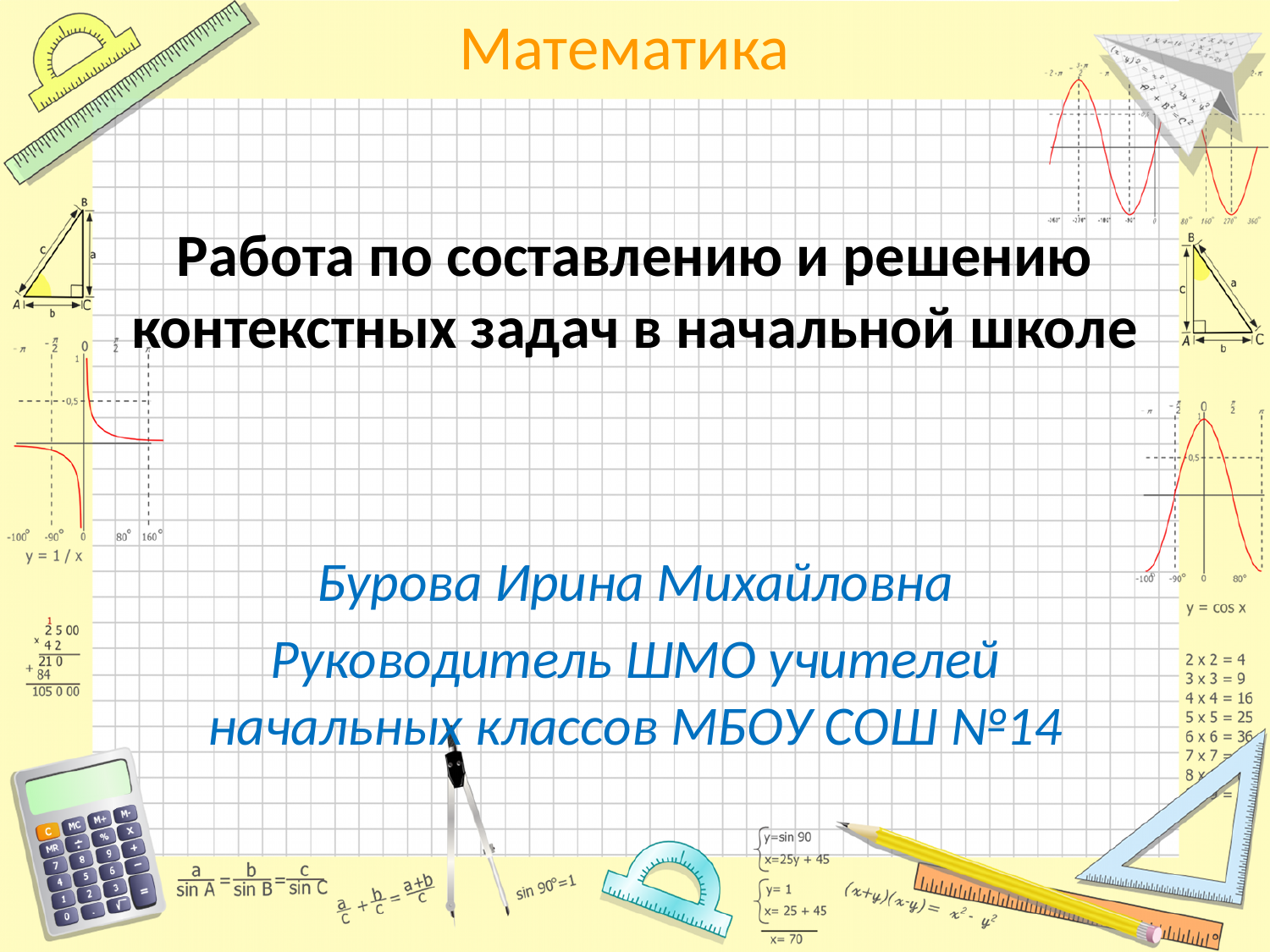

# Работа по составлению и решению контекстных задач в начальной школе
Бурова Ирина Михайловна
Руководитель ШМО учителей начальных классов МБОУ СОШ №14